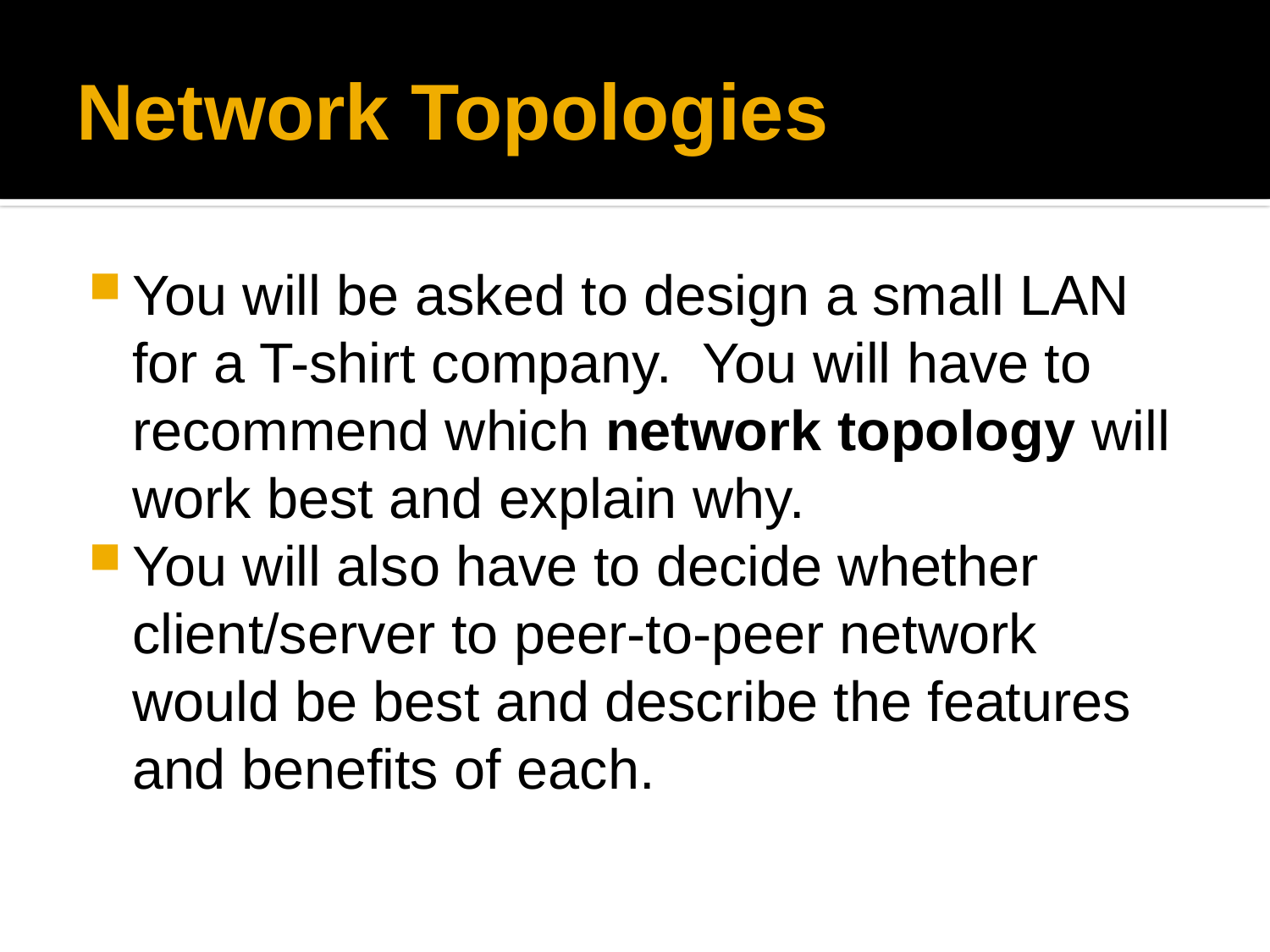

# Network Topologies
You will be asked to design a small LAN for a T-shirt company.  You will have to recommend which network topology will work best and explain why.
You will also have to decide whether client/server to peer-to-peer network would be best and describe the features and benefits of each.